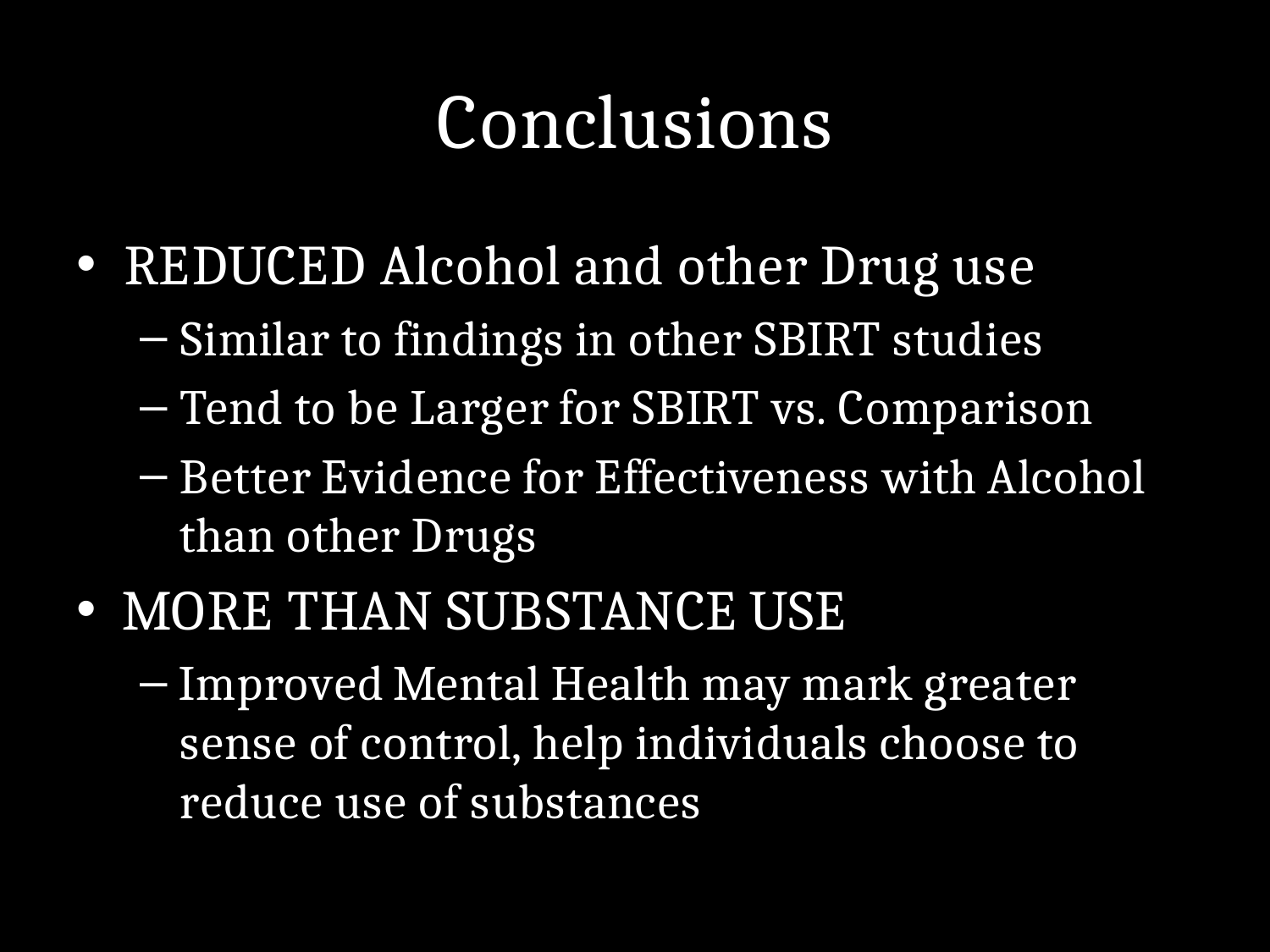

# Conclusions
REDUCED Alcohol and other Drug use
Similar to findings in other SBIRT studies
Tend to be Larger for SBIRT vs. Comparison
Better Evidence for Effectiveness with Alcohol than other Drugs
MORE THAN SUBSTANCE USE
Improved Mental Health may mark greater sense of control, help individuals choose to reduce use of substances